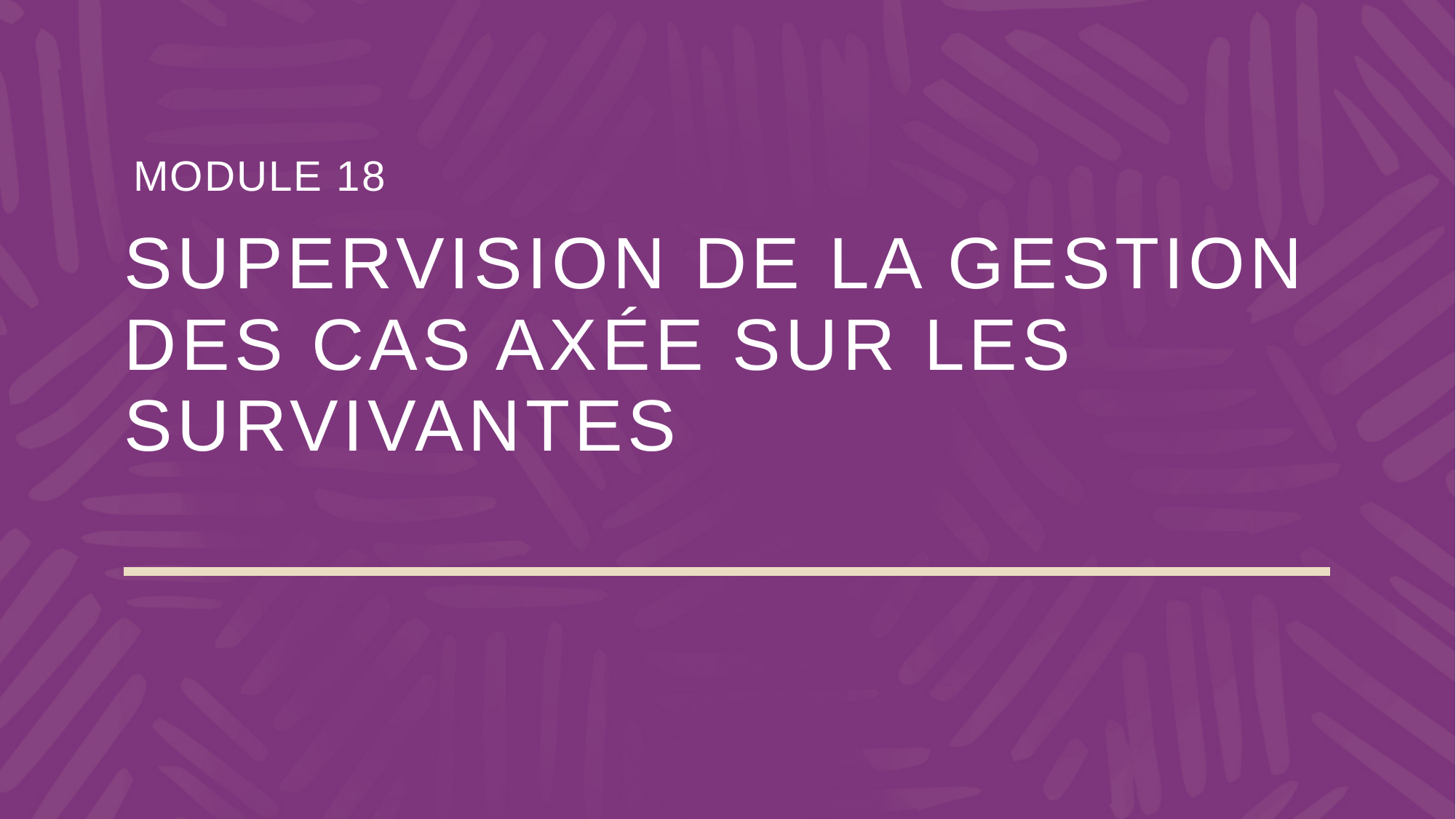

MODULE 18
# Supervision de la gestion des cas axée sur les survivantes